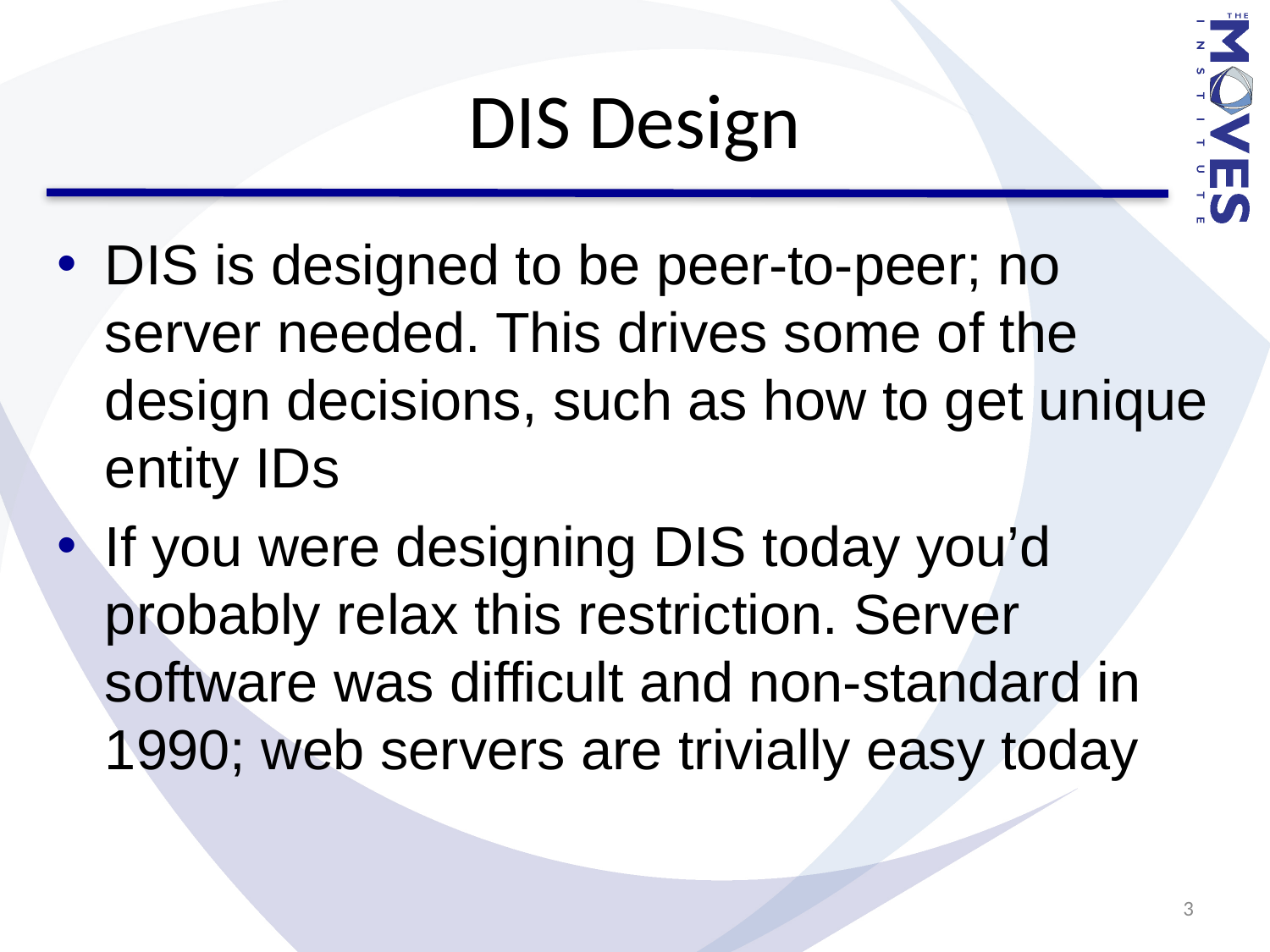

# DIS Design
DIS is designed to be peer-to-peer; no server needed. This drives some of the design decisions, such as how to get unique entity IDs
If you were designing DIS today you’d probably relax this restriction. Server software was difficult and non-standard in 1990; web servers are trivially easy today
3